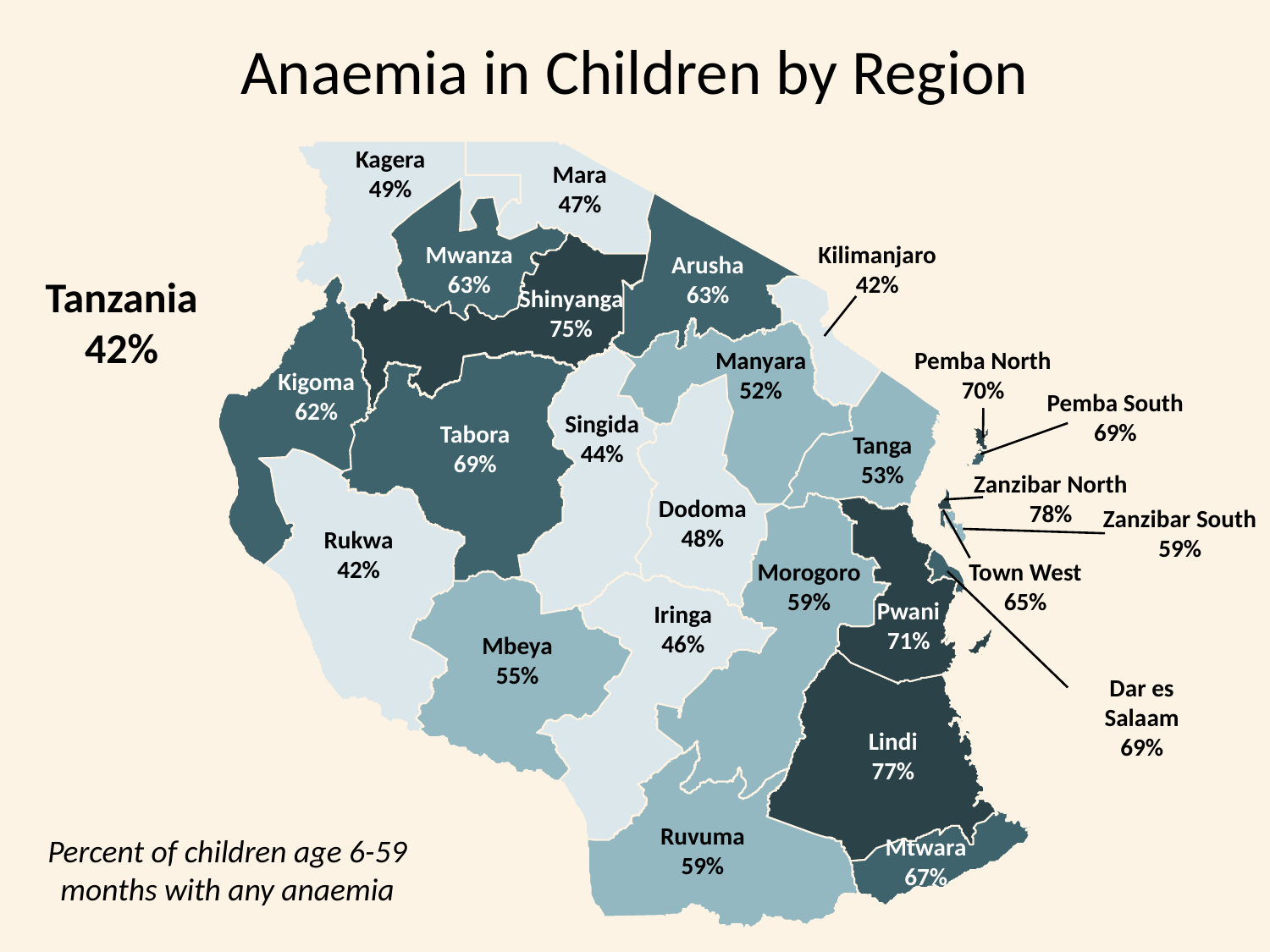

Anaemia in Children by Region
Kagera
49%

Mara
47%

Mwanza
63%
Kilimanjaro
42%
Arusha
63%
Tanzania
42%

Shinyanga
75%

Manyara
52%
Pemba North
70%

Kigoma
62%

Pemba South
69%
Singida
44%
Tabora
69%
Tanga
53%

Zanzibar North
78%
Dodoma
48%

Zanzibar South
59%

Rukwa
42%

Morogoro
59%
Town West
65%

Pwani
71%
Iringa
46%
Mbeya
55%

Dar es Salaam
69%
Lindi
77%

Ruvuma
59%
Percent of children age 6-59 months with any anaemia
Mtwara
67%